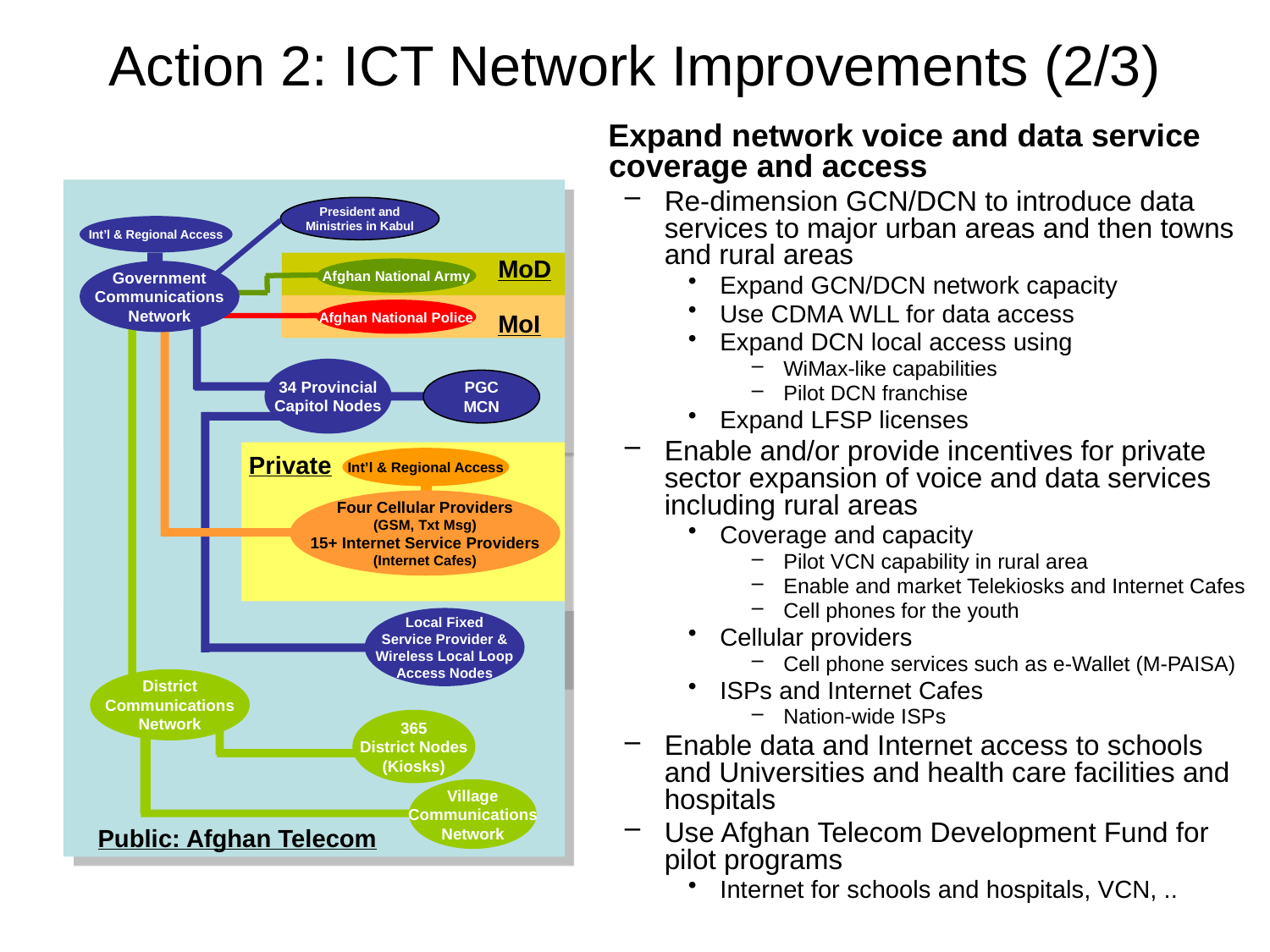

# Action 2: ICT Network Improvements (2/3)
      Expand network voice and data service coverage and access
Re-dimension GCN/DCN to introduce data services to major urban areas and then towns and rural areas
Expand GCN/DCN network capacity
Use CDMA WLL for data access
Expand DCN local access using
WiMax-like capabilities
Pilot DCN franchise
Expand LFSP licenses
Enable and/or provide incentives for private sector expansion of voice and data services including rural areas
Coverage and capacity
Pilot VCN capability in rural area
Enable and market Telekiosks and Internet Cafes
Cell phones for the youth
Cellular providers
Cell phone services such as e-Wallet (M-PAISA)
ISPs and Internet Cafes
Nation-wide ISPs
Enable data and Internet access to schools and Universities and health care facilities and hospitals
Use Afghan Telecom Development Fund for pilot programs
Internet for schools and hospitals, VCN, ..

President and
Ministries in Kabul
Int’l & Regional Access

MoD

MoI

Afghan National Army
Government
Communications
Network

Afghan National Police

34 Provincial
Capitol Nodes
PGC
MCN

Private
Int’l & Regional Access

Four Cellular Providers
(GSM, Txt Msg)
15+ Internet Service Providers
(Internet Cafes)

Local Fixed
Service Provider &
Wireless Local Loop
Access Nodes

District
Communications
Network

365
District Nodes
(Kiosks)

Village
Communications
Network

Public: Afghan Telecom